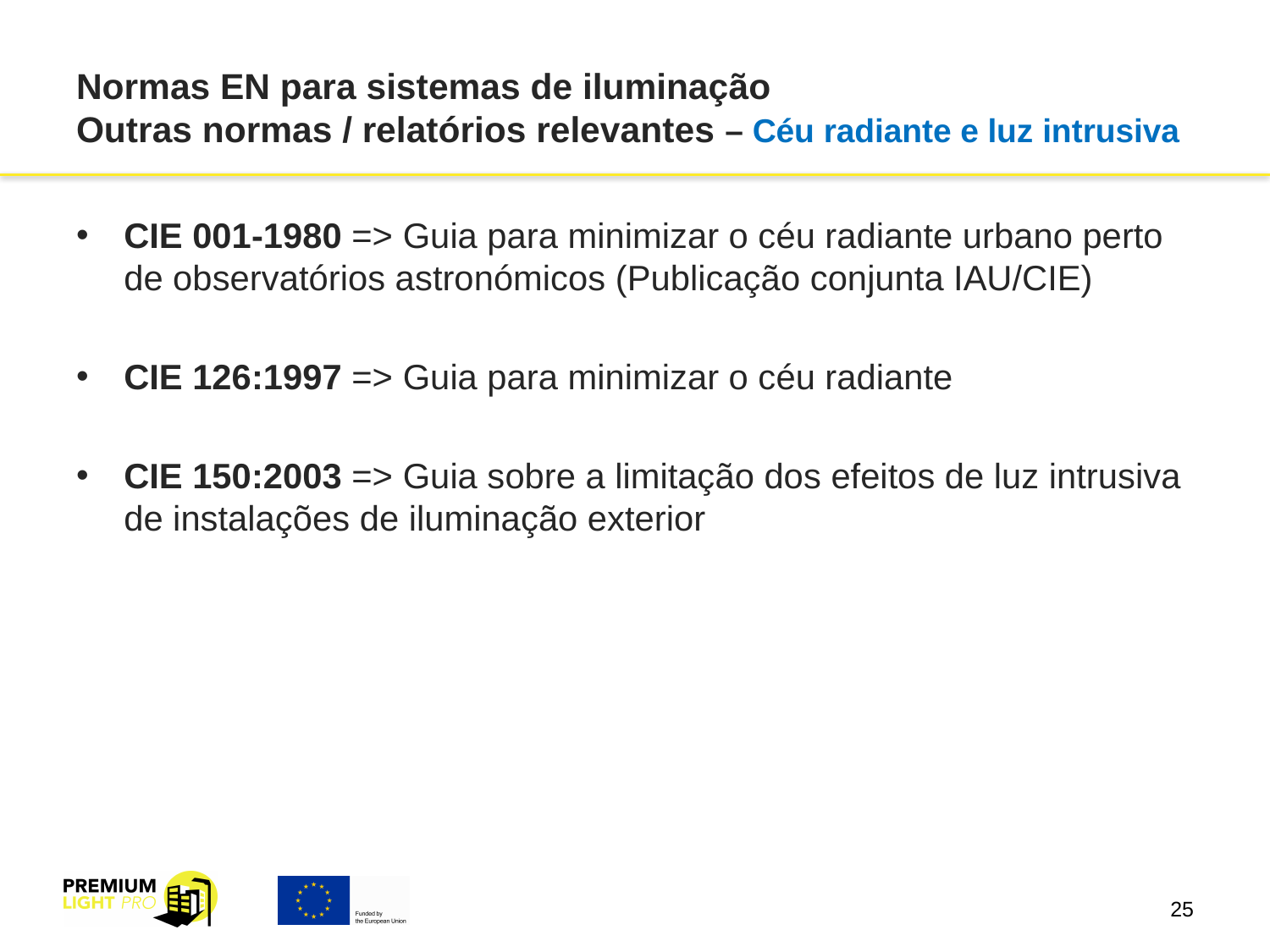

# Normas EN para sistemas de iluminação Outras normas / relatórios relevantes – Céu radiante e luz intrusiva
CIE 001-1980 => Guia para minimizar o céu radiante urbano perto de observatórios astronómicos (Publicação conjunta IAU/CIE)

CIE 126:1997 => Guia para minimizar o céu radiante

CIE 150:2003 => Guia sobre a limitação dos efeitos de luz intrusiva de instalações de iluminação exterior